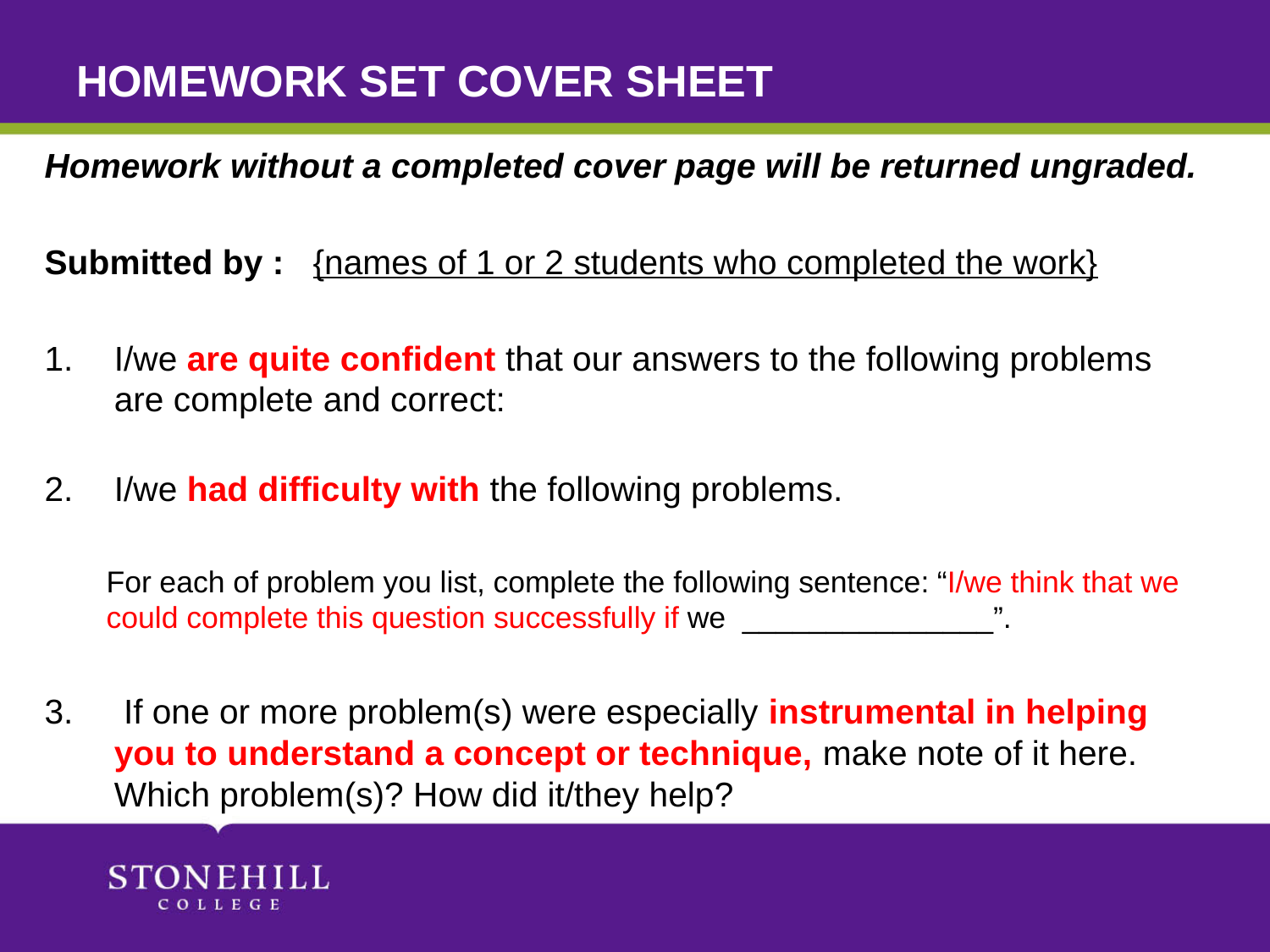

# Homework Set Cover Sheet
Homework without a completed cover page will be returned ungraded.

Submitted by :   {names of 1 or 2 students who completed the work}

I/we are quite confident that our answers to the following problems are complete and correct:
I/we had difficulty with the following problems.

For each of problem you list, complete the following sentence: “I/we think that we could complete this question successfully if we  _______________”.

 If one or more problem(s) were especially instrumental in helping you to understand a concept or technique, make note of it here. Which problem(s)? How did it/they help?